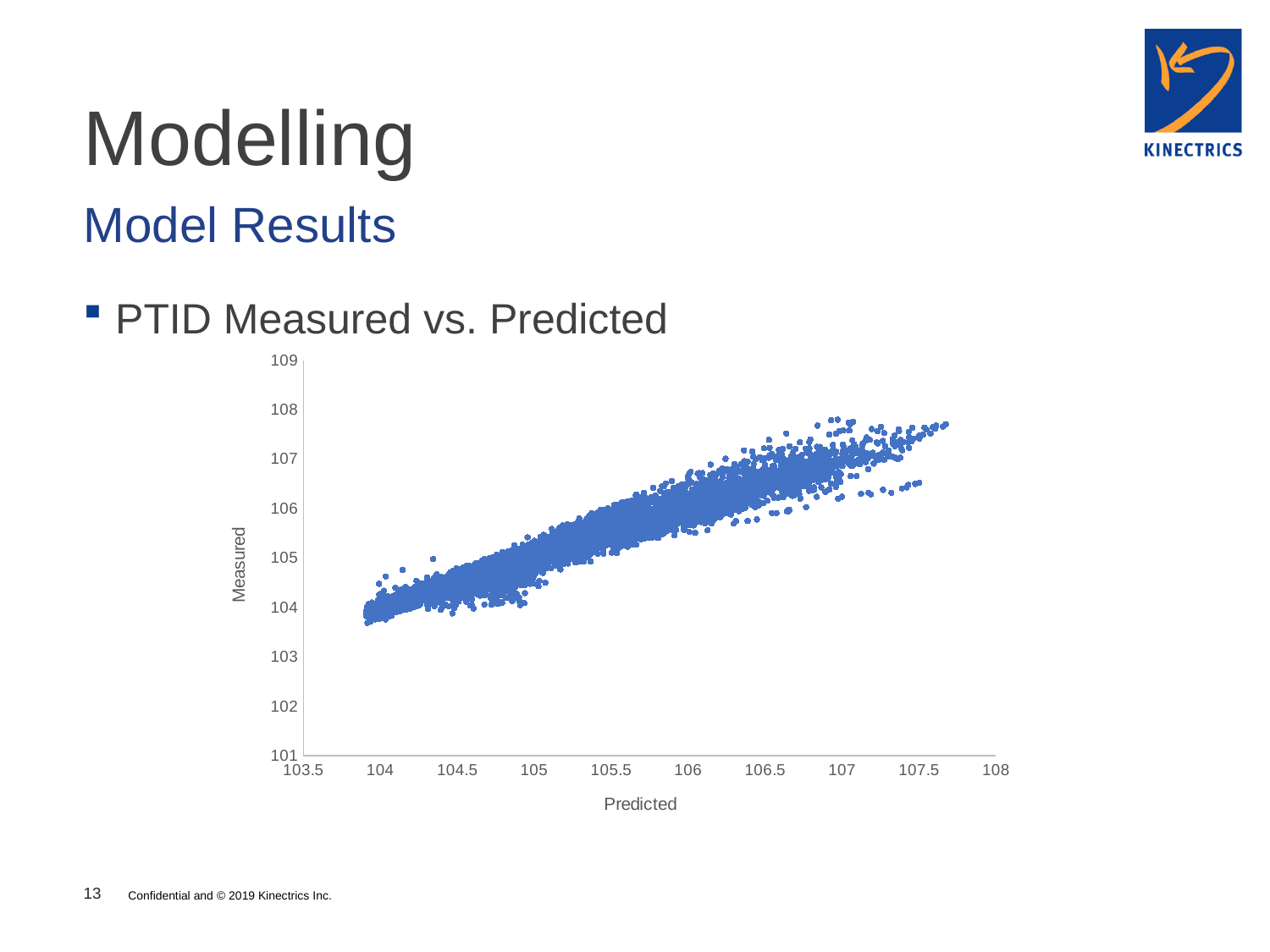

# Modelling
Model Results
PTID Measured vs. Predicted

### Chart

| Category |  |
|---|---|